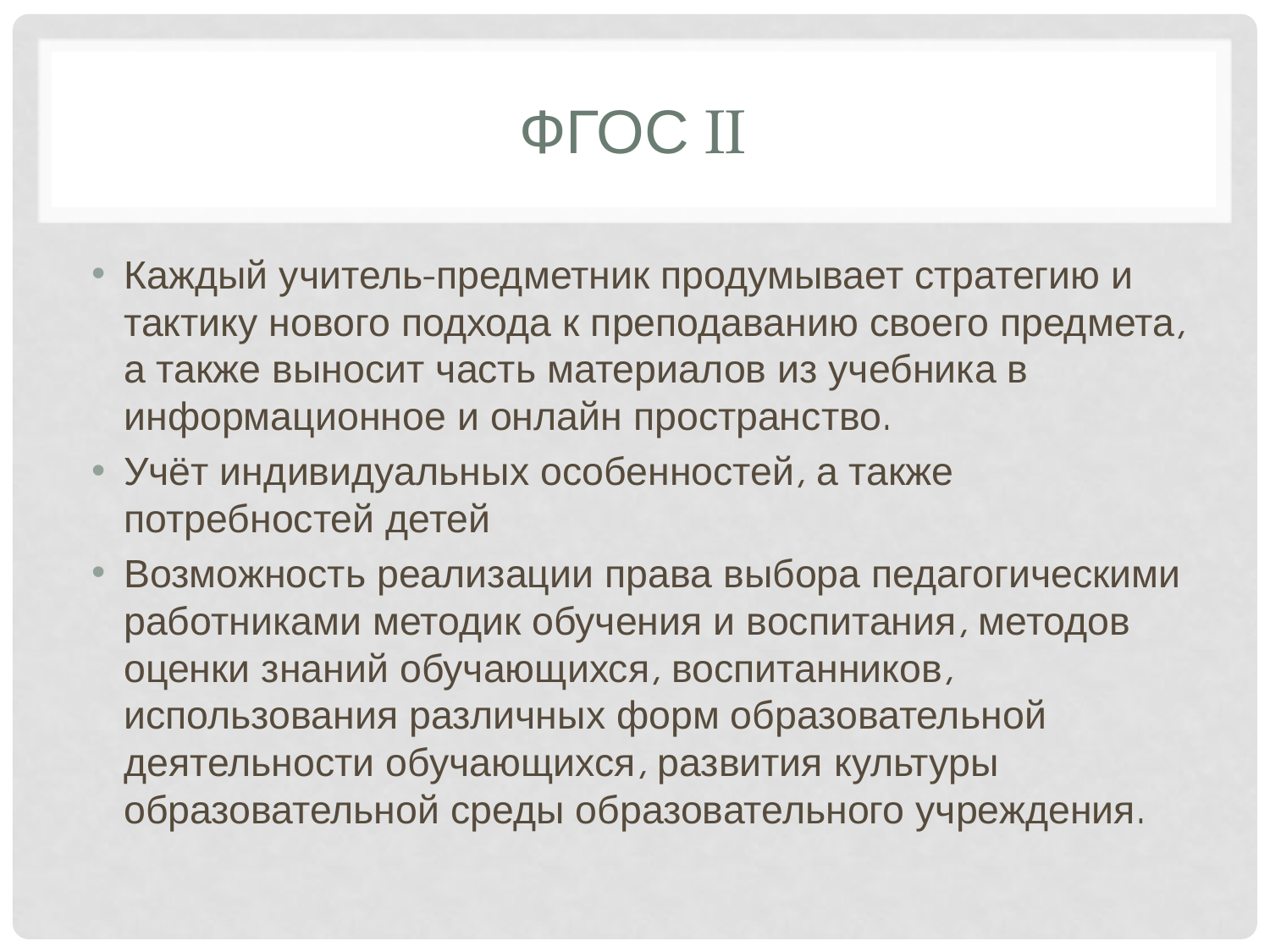

# ФГОС II
Каждый учитель-предметник продумывает стратегию и тактику нового подхода к преподаванию своего предмета, а также выносит часть материалов из учебника в информационное и онлайн пространство.
Учёт индивидуальных особенностей, а также потребностей детей
Возможность реализации права выбора педагогическими работниками методик обучения и воспитания, методов оценки знаний обучающихся, воспитанников, использования различных форм образовательной деятельности обучающихся, развития культуры образовательной среды образовательного учреждения.